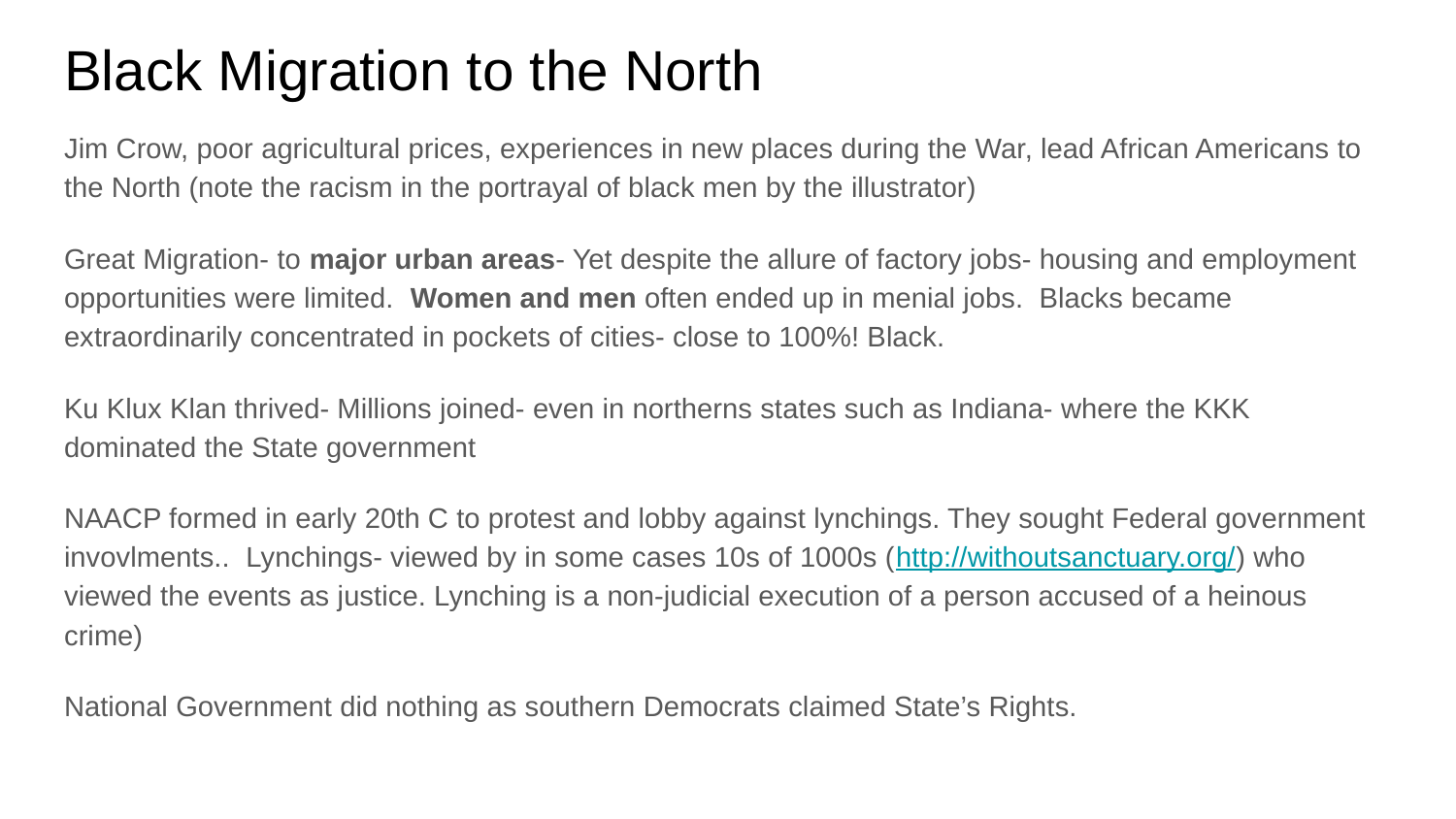

# Black Migration to the North
Jim Crow, poor agricultural prices, experiences in new places during the War, lead African Americans to the North (note the racism in the portrayal of black men by the illustrator)
Great Migration- to major urban areas- Yet despite the allure of factory jobs- housing and employment opportunities were limited.  Women and men often ended up in menial jobs.  Blacks became extraordinarily concentrated in pockets of cities- close to 100%! Black.
Ku Klux Klan thrived- Millions joined- even in northerns states such as Indiana- where the KKK dominated the State government
NAACP formed in early 20th C to protest and lobby against lynchings. They sought Federal government invovlments..  Lynchings- viewed by in some cases 10s of 1000s (http://withoutsanctuary.org/) who viewed the events as justice. Lynching is a non-judicial execution of a person accused of a heinous crime)
National Government did nothing as southern Democrats claimed State’s Rights.